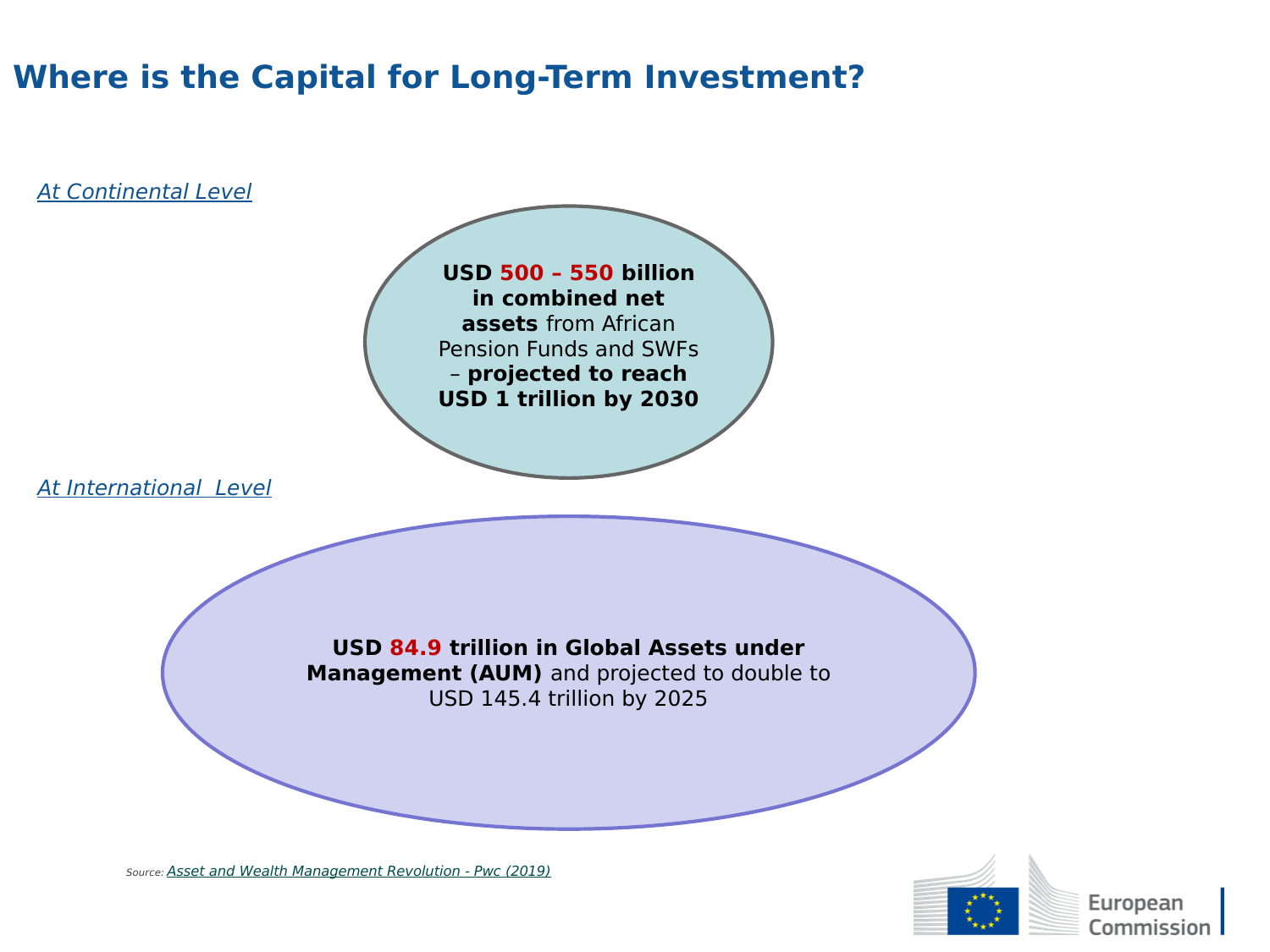

Where is the Capital for Long-Term Investment?

At Continental Level

At International  Level

USD 500 – 550 billion in combined net assets from African Pension Funds and SWFs – projected to reach USD 1 trillion by 2030

USD 84.9 trillion in Global Assets under Management (AUM) and projected to double to USD 145.4 trillion by 2025

         Source: Asset and Wealth Management Revolution - Pwc (2019)